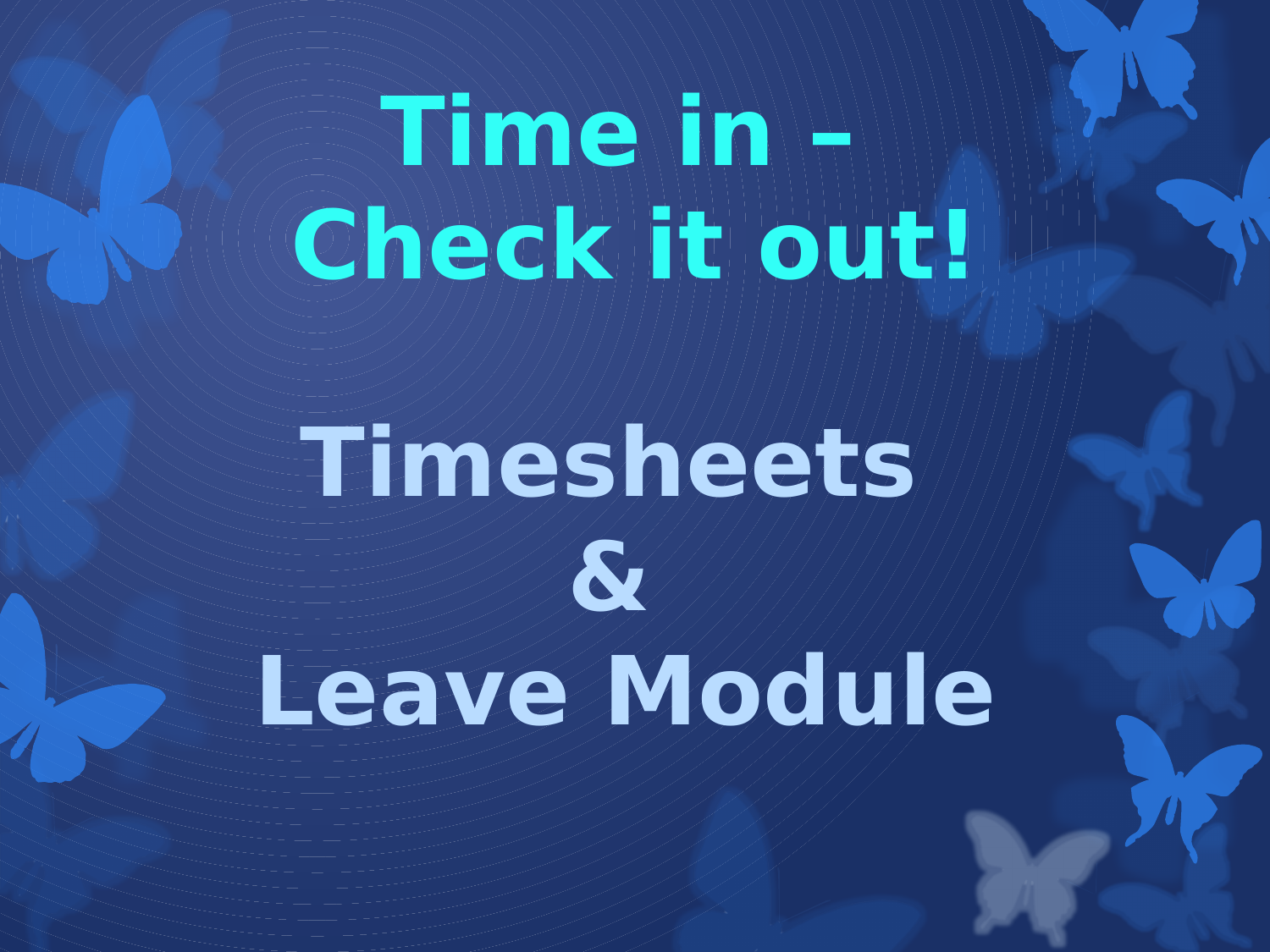

Time in –
Check it out!
Timesheets
&
Leave Module